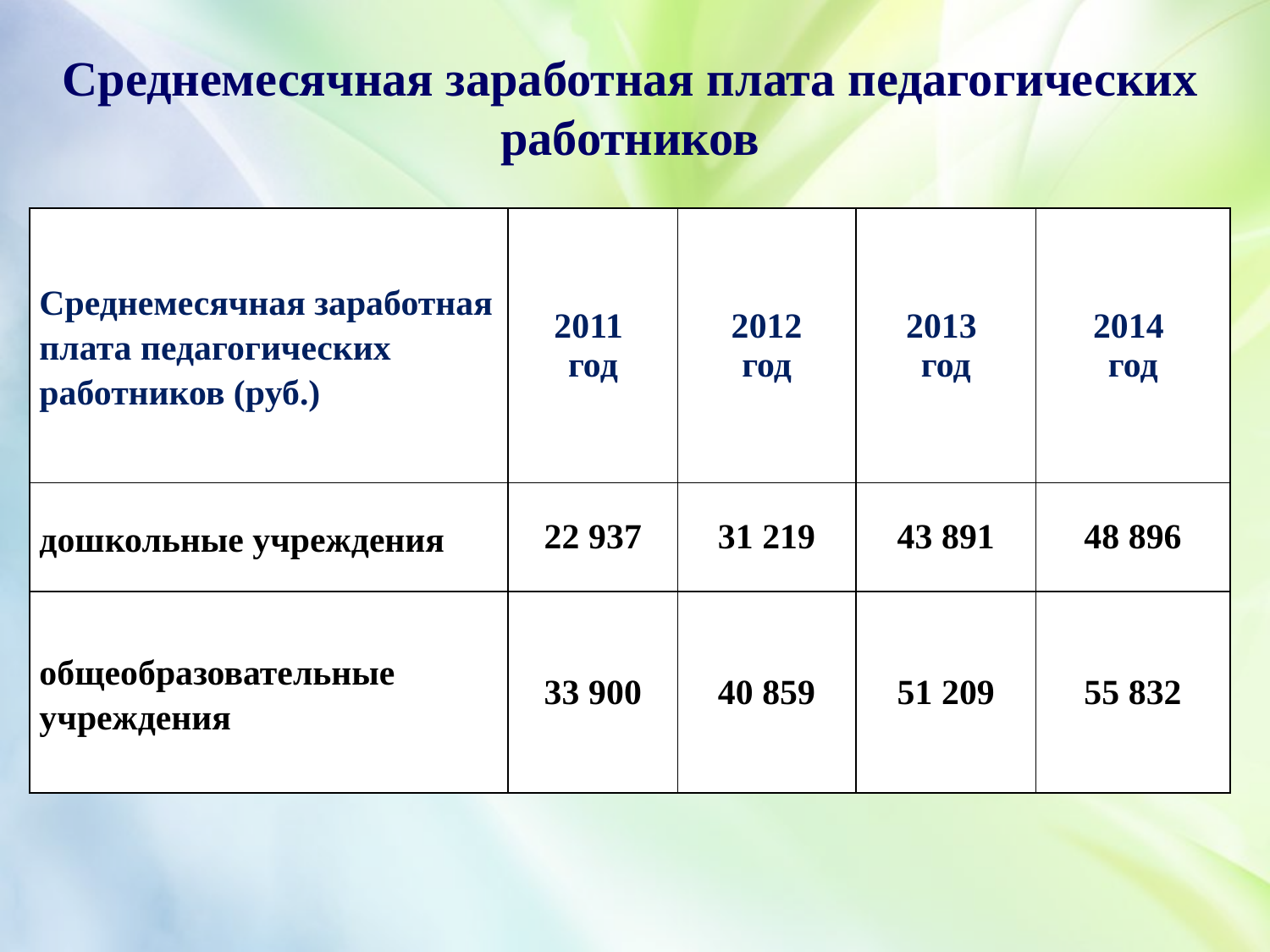

Среднемесячная заработная плата педагогических работников
| Среднемесячная заработная плата педагогических работников (руб.) | 2011 год | 2012 год | 2013 год | 2014 год |
| --- | --- | --- | --- | --- |
| дошкольные учреждения | 22 937 | 31 219 | 43 891 | 48 896 |
| общеобразовательные учреждения | 33 900 | 40 859 | 51 209 | 55 832 |